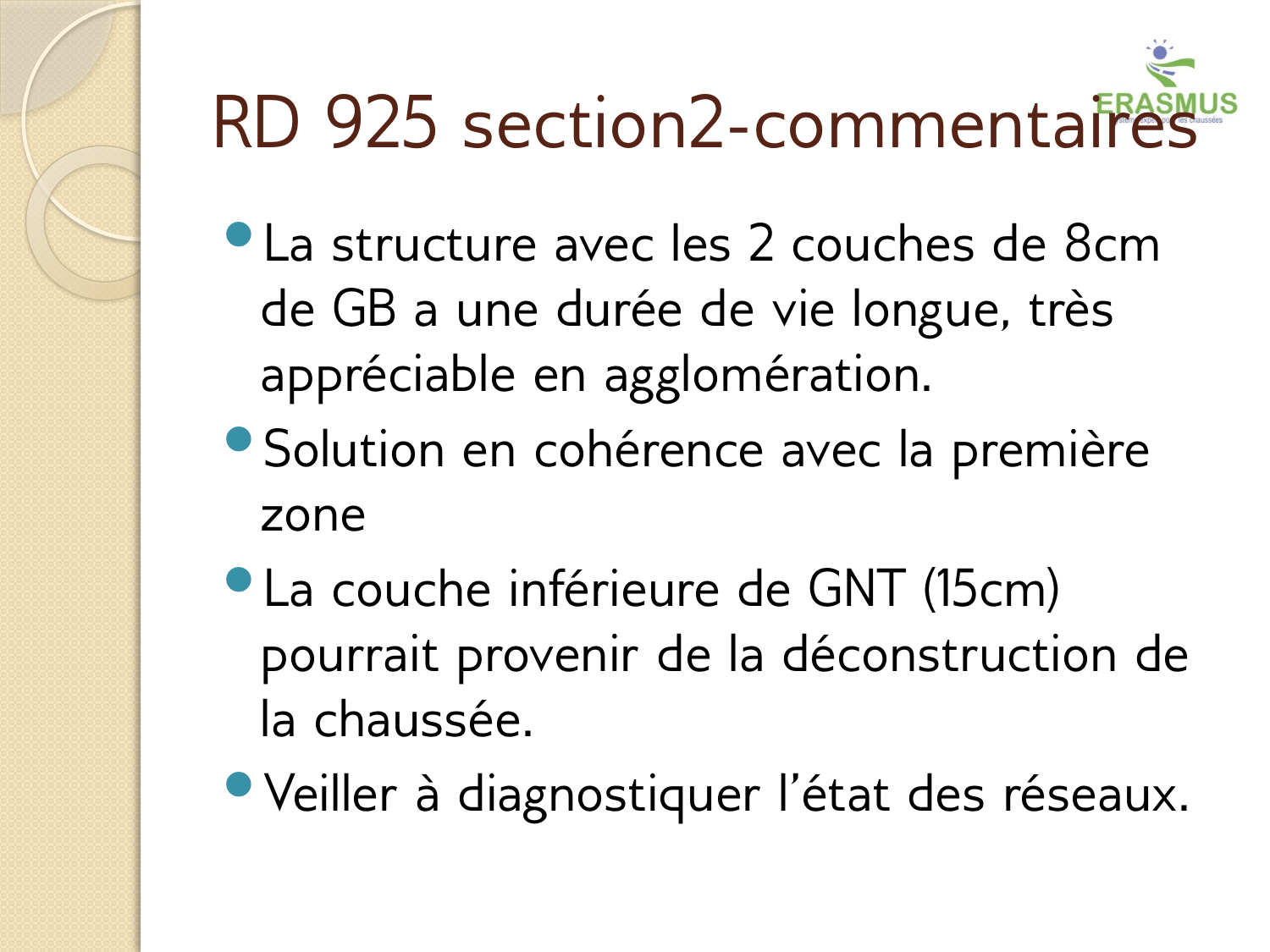

# RD 925 section2-commentaires
La structure avec les 2 couches de 8cm de GB a une durée de vie longue, très appréciable en agglomération.
Solution en cohérence avec la première zone
La couche inférieure de GNT (15cm) pourrait provenir de la déconstruction de la chaussée.
Veiller à diagnostiquer l’état des réseaux.